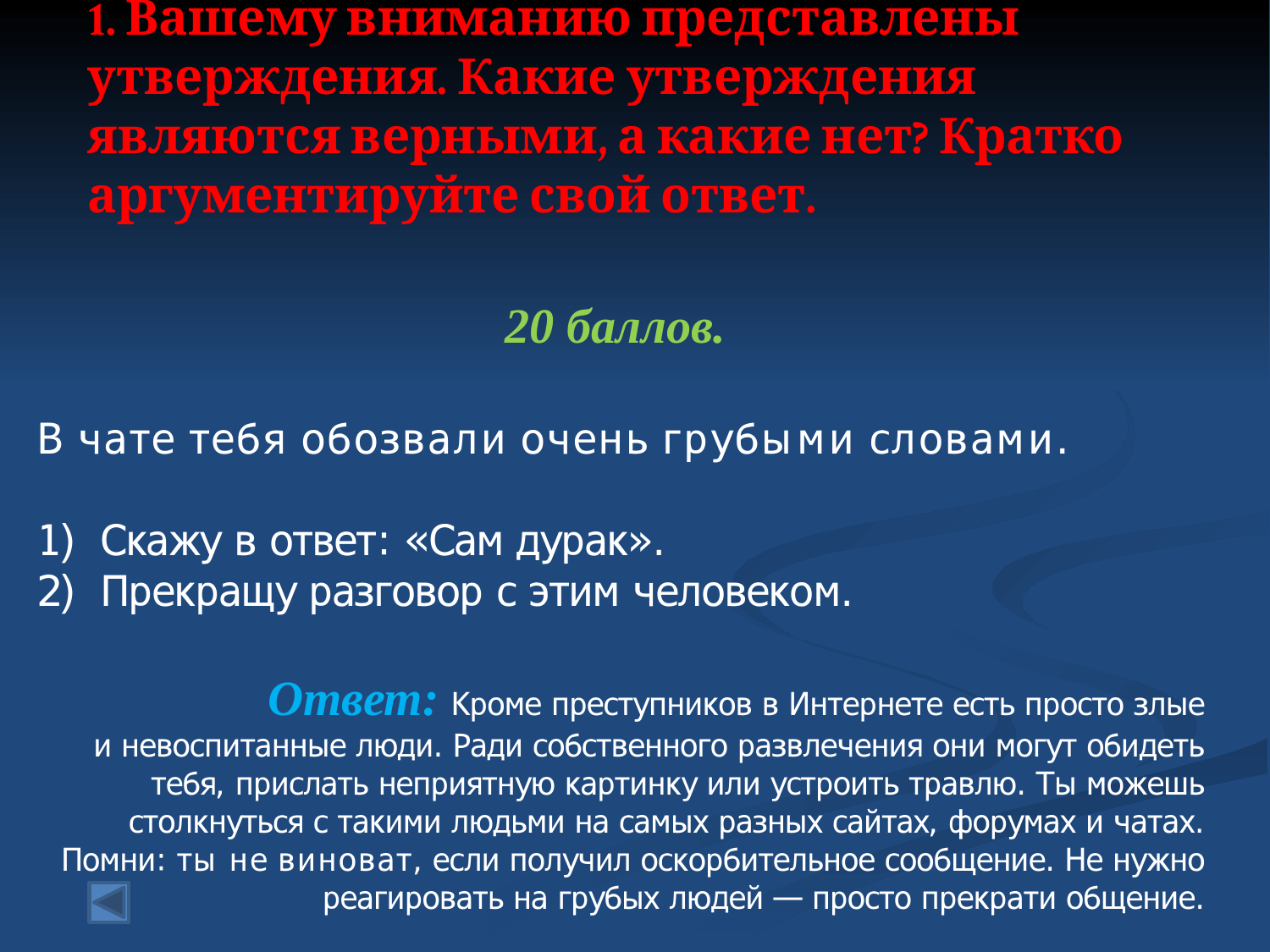

# 1. Вашему вниманию представлены  утверждения. Какие утверждения являются верными, а какие нет? Кратко аргументируйте свой ответ.

20 баллов.

В чате тебя обозвали очень грубыми словами.

Скажу в ответ: «Сам дурак».
Прекращу разговор с этим человеком.

Ответ: Кроме преступников в Интернете есть просто злые и невоспитанные люди. Ради собственного развлечения они могут обидеть тебя, прислать неприятную картинку или устроить травлю. Ты можешь столкнуться с такими людьми на самых разных сайтах, форумах и чатах.
Помни: ты не виноват, если получил оскорбительное сообщение. Не нужно реагировать на грубых людей — просто прекрати общение.